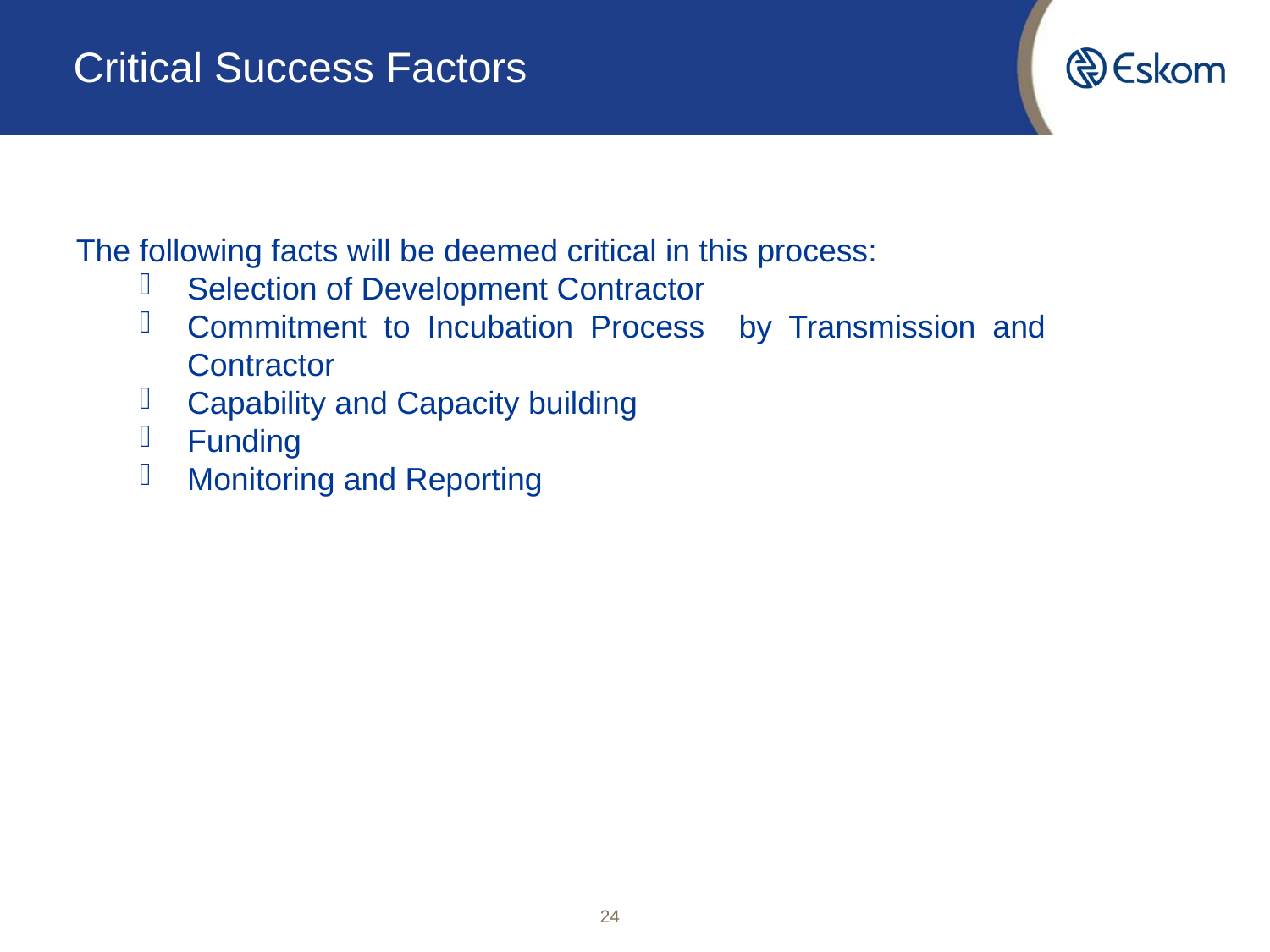

# Critical Success Factors
The following facts will be deemed critical in this process:
Selection of Development Contractor
Commitment to Incubation Process  by Transmission and Contractor
Capability and Capacity building
Funding
Monitoring and Reporting

24